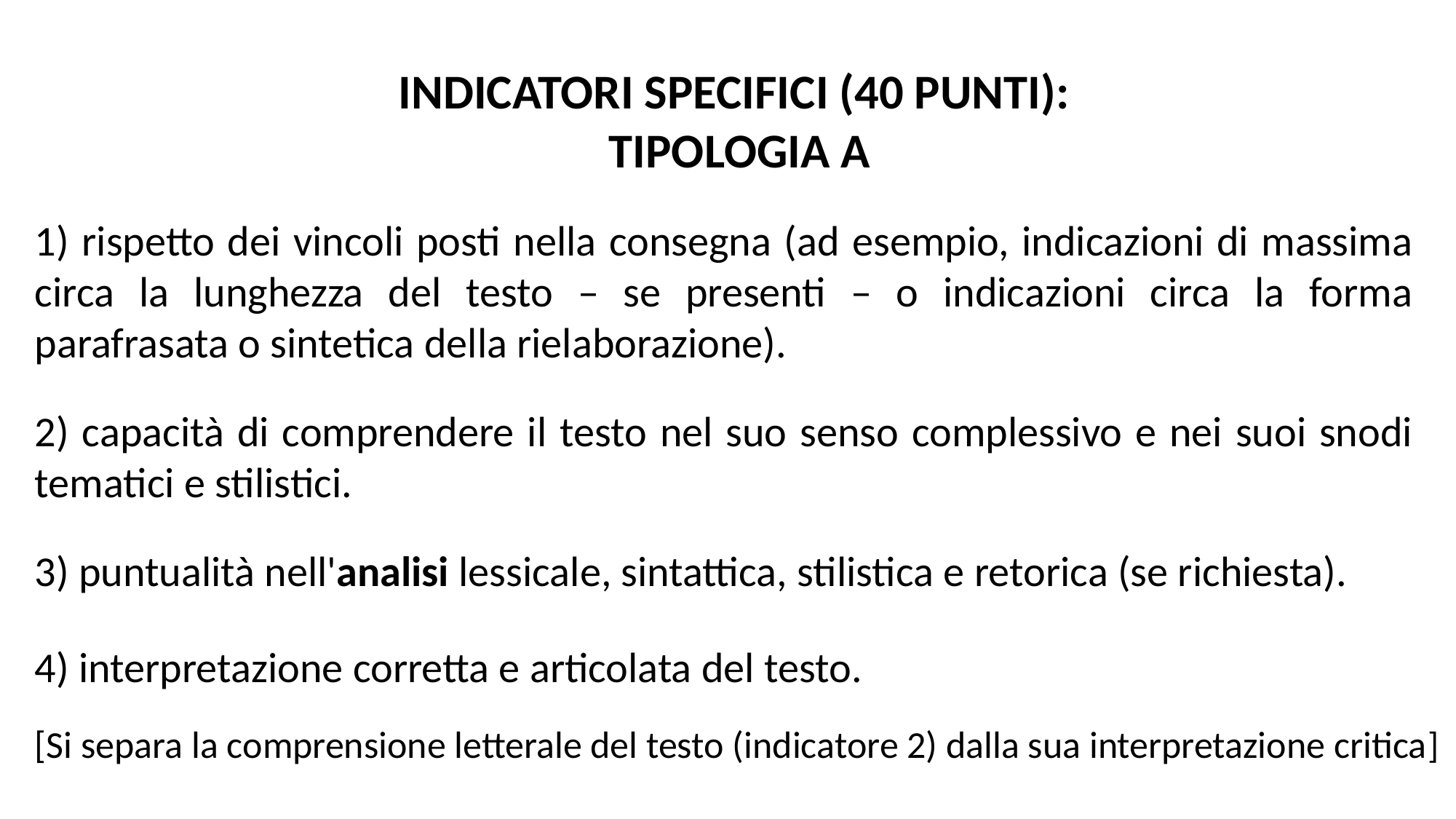

INDICATORI SPECIFICI (40 PUNTI):
TIPOLOGIA A
1) rispetto dei vincoli posti nella consegna (ad esempio, indicazioni di massima circa la lunghezza del testo – se presenti – o indicazioni circa la forma parafrasata o sintetica della rielaborazione).
2) capacità di comprendere il testo nel suo senso complessivo e nei suoi snodi tematici e stilistici.
3) puntualità nell'analisi lessicale, sintattica, stilistica e retorica (se richiesta).
4) interpretazione corretta e articolata del testo.

[Si separa la comprensione letterale del testo (indicatore 2) dalla sua interpretazione critica]